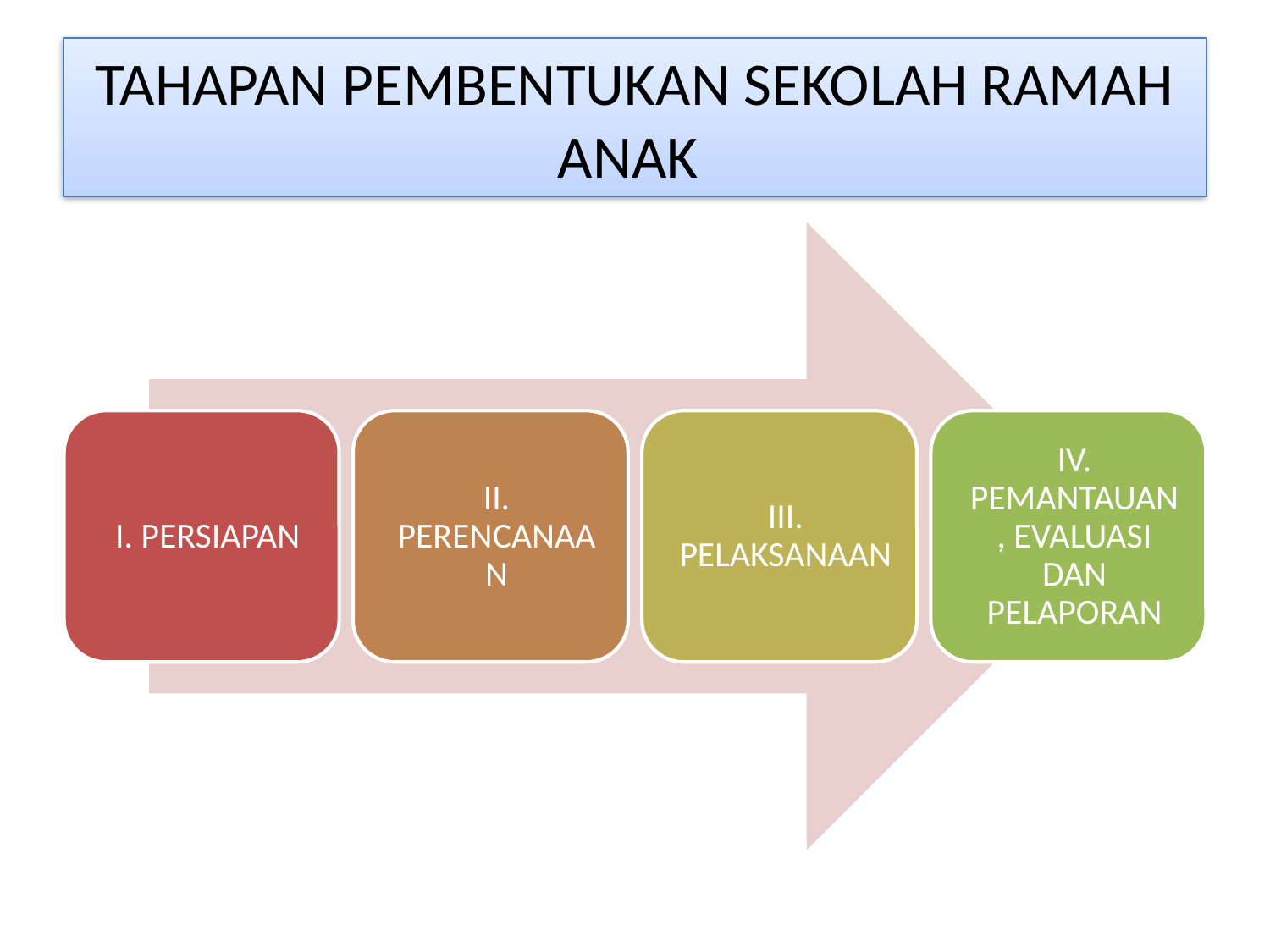

# TAHAPAN PEMBENTUKAN SEKOLAH RAMAH ANAK
I. PERSIAPAN
II. PERENCANAAN
III. PELAKSANAAN
IV. PEMANTAUAN, EVALUASI DAN PELAPORAN